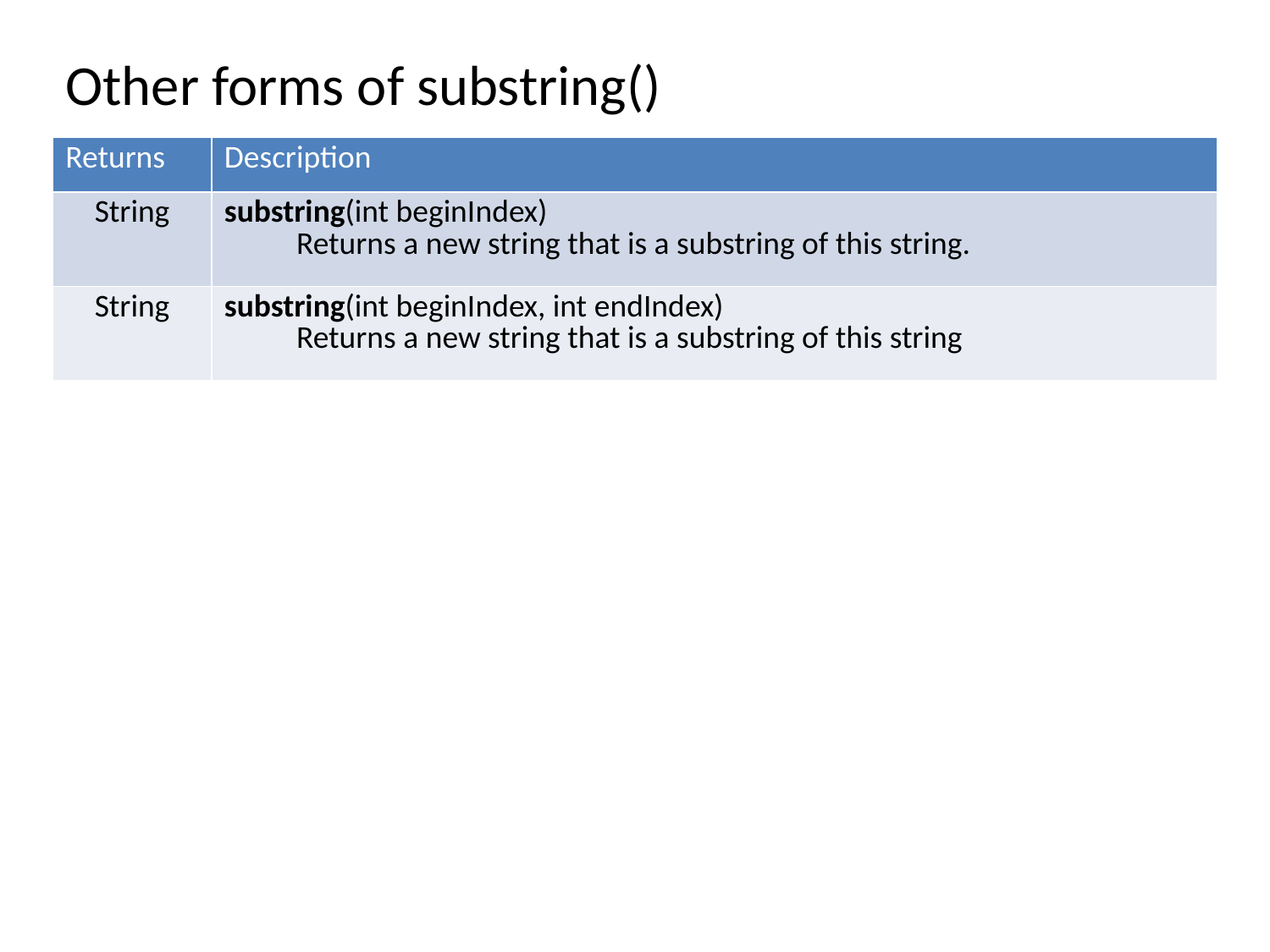

Other forms of substring()
| Returns | Description |
| --- | --- |
| String | substring(int beginIndex)           Returns a new string that is a substring of this string. |
| String | substring(int beginIndex, int endIndex)           Returns a new string that is a substring of this string |